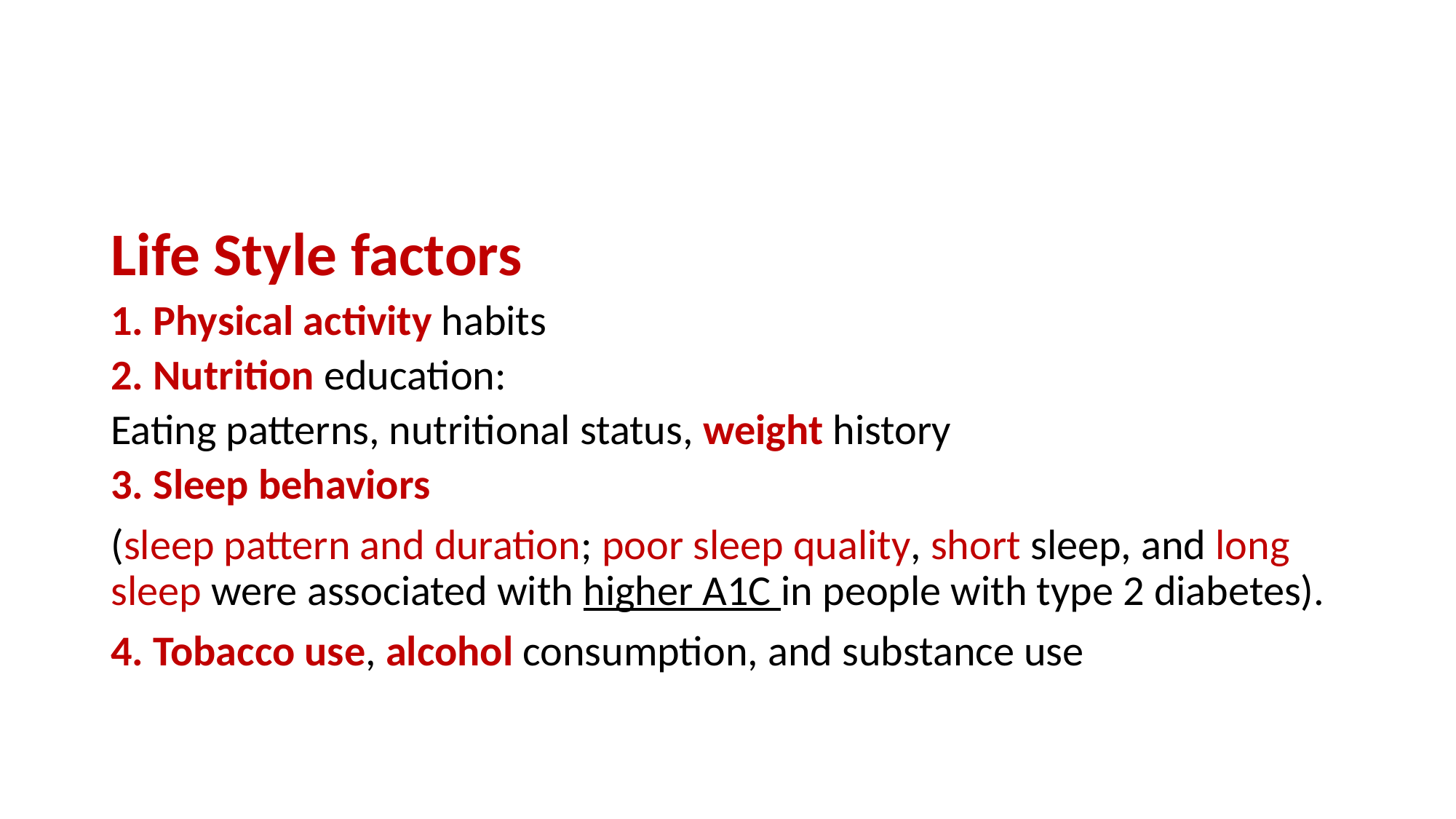

Life Style factors
1. Physical activity habits
2. Nutrition education:
Eating patterns, nutritional status, weight history
3. Sleep behaviors
(sleep pattern and duration; poor sleep quality, short sleep, and long sleep were associated with higher A1C in people with type 2 diabetes).
4. Tobacco use, alcohol consumption, and substance use